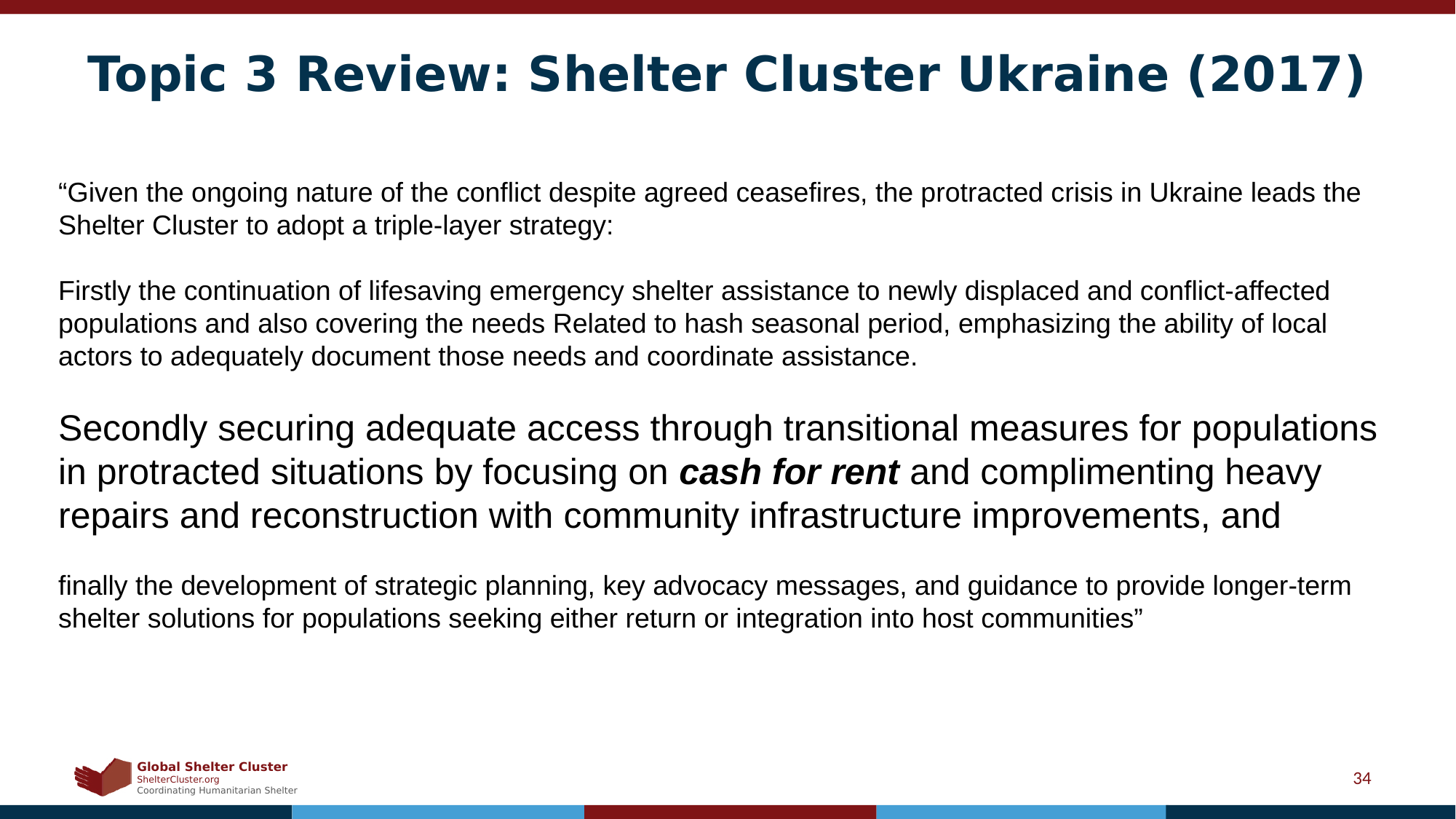

# Topic 3 Review: Shelter Cluster Ukraine (2017)
“Given the ongoing nature of the conflict despite agreed ceasefires, the protracted crisis in Ukraine leads the Shelter Cluster to adopt a triple-layer strategy:

Firstly the continuation of lifesaving emergency shelter assistance to newly displaced and conflict-affected populations and also covering the needs Related to hash seasonal period, emphasizing the ability of local actors to adequately document those needs and coordinate assistance.

Secondly securing adequate access through transitional measures for populations in protracted situations by focusing on cash for rent and complimenting heavy repairs and reconstruction with community infrastructure improvements, and

finally the development of strategic planning, key advocacy messages, and guidance to provide longer-term shelter solutions for populations seeking either return or integration into host communities”
34